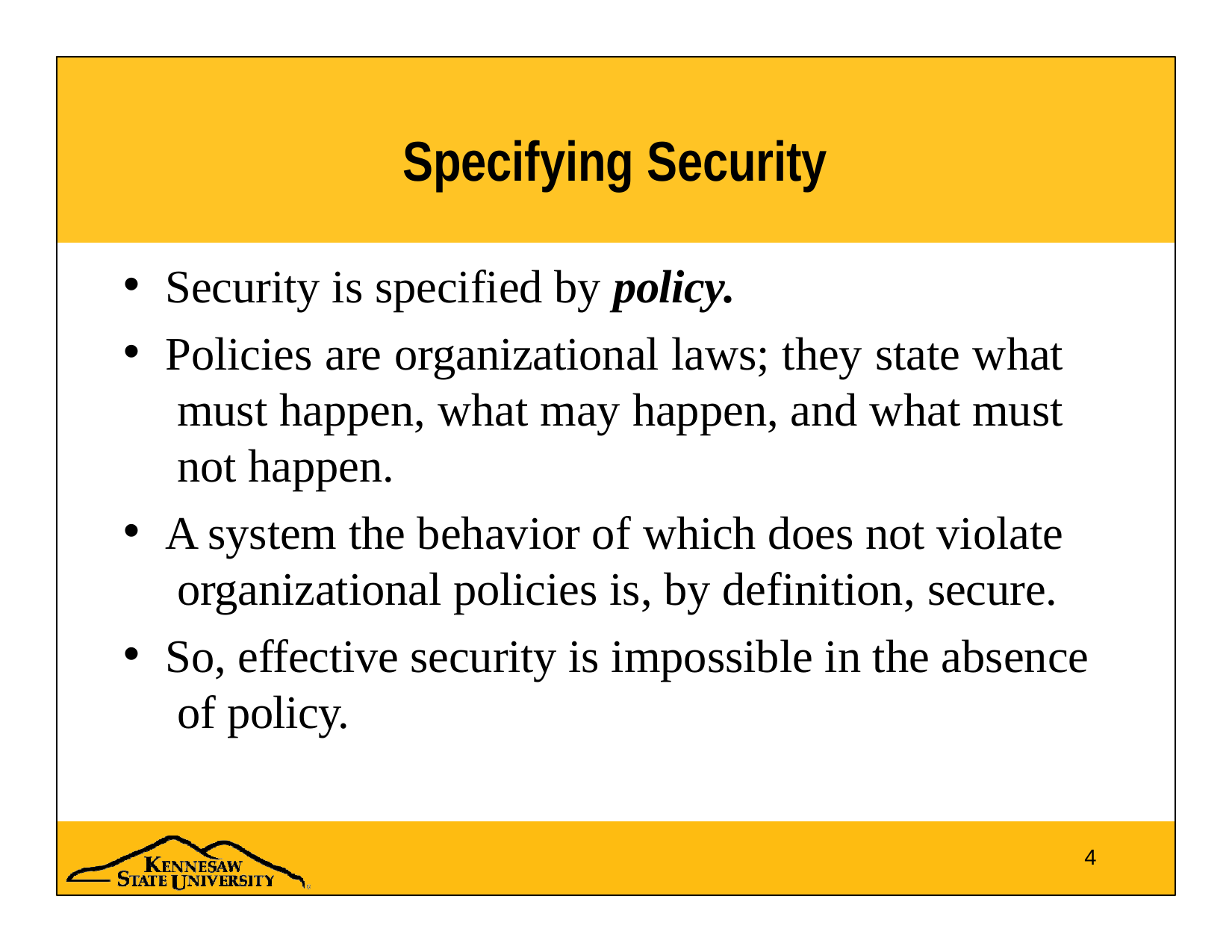

# Specifying Security
Security is specified by policy.
Policies are organizational laws; they state what  must happen, what may happen, and what must  not happen.
A system the behavior of which does not violate  organizational policies is, by definition, secure.
So, effective security is impossible in the absence  of policy.

4